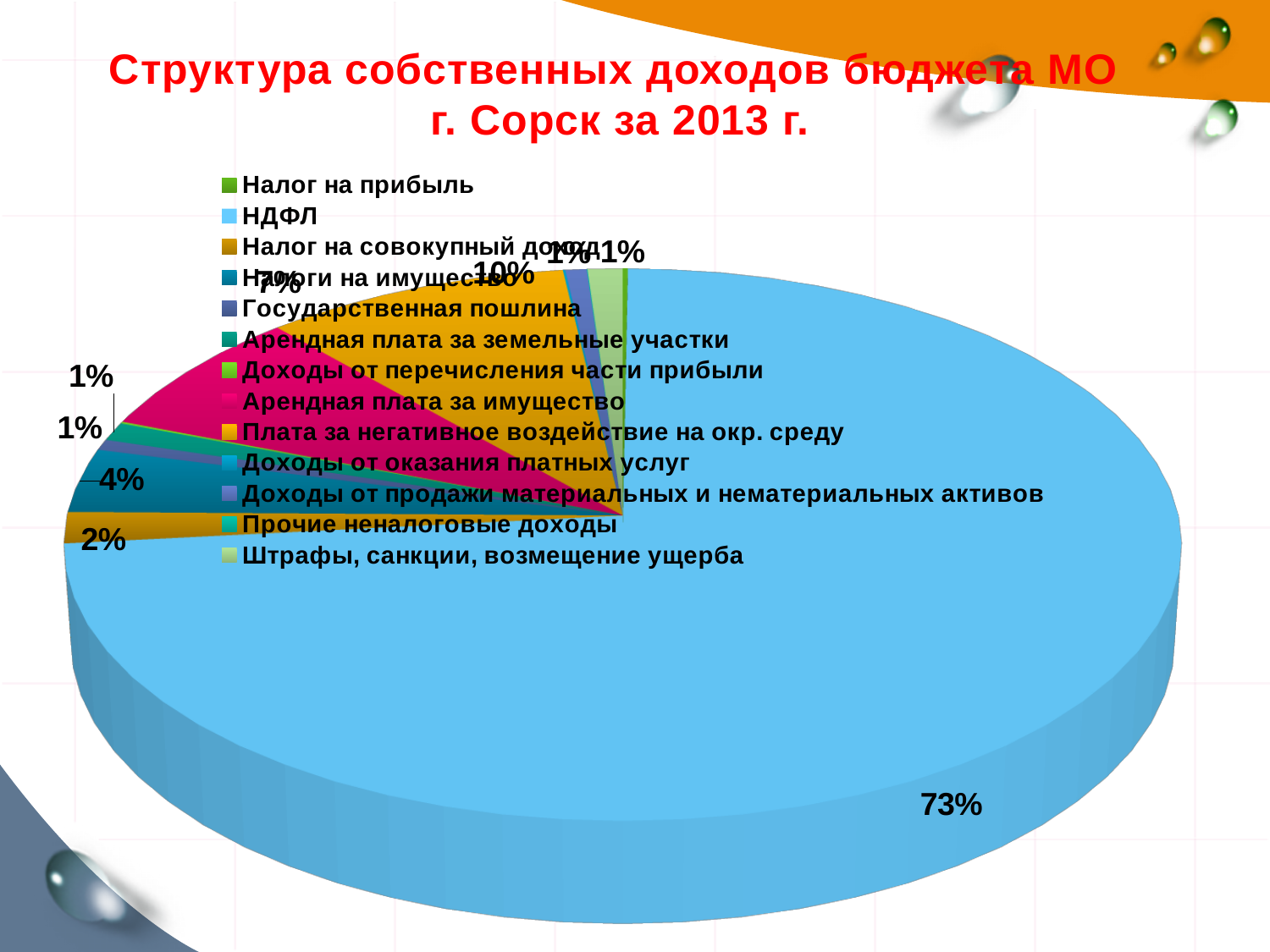

Структура собственных доходов бюджета МО
г. Сорск за 2013 г.

[unsupported chart]